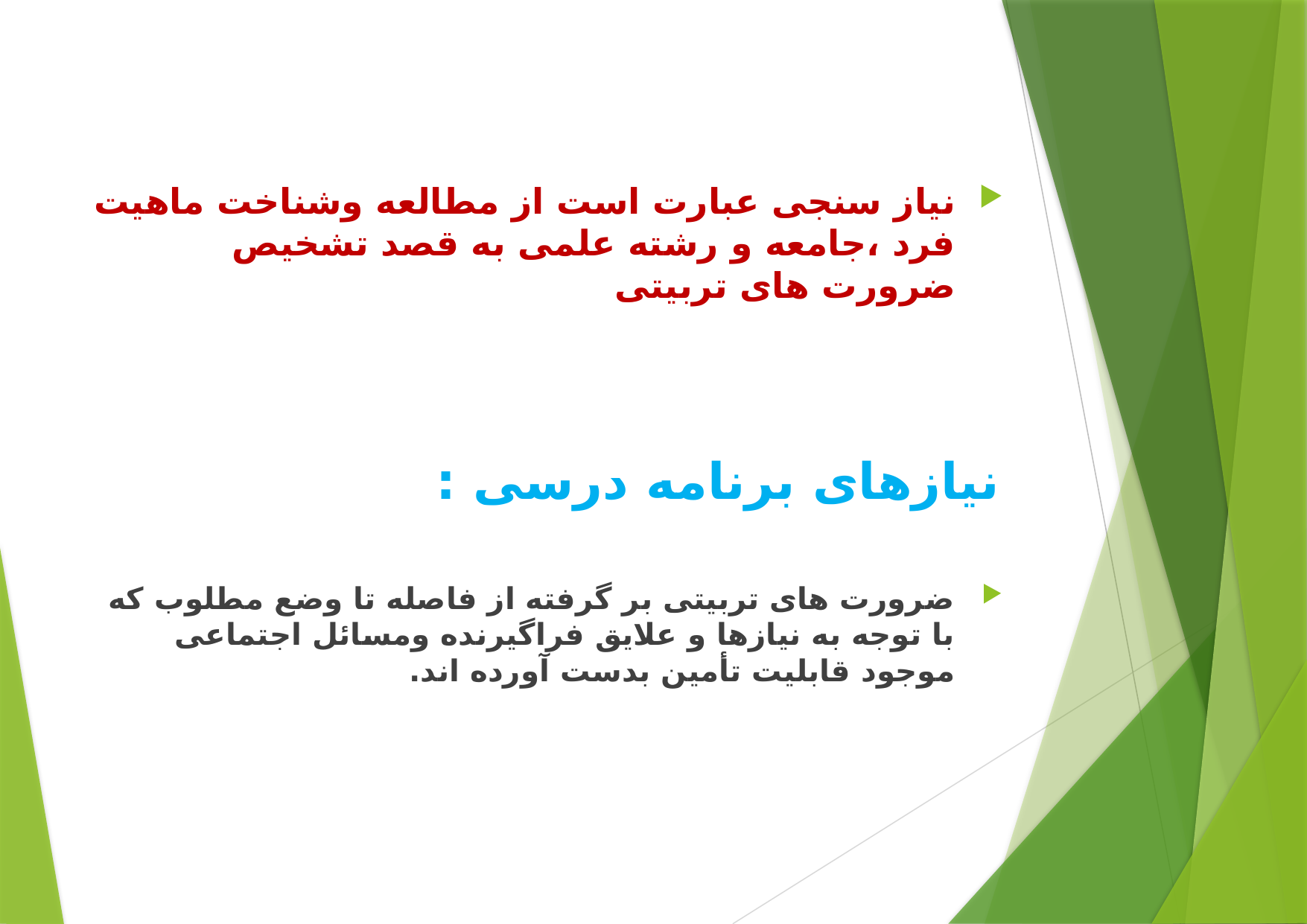

نیاز سنجی عبارت است از مطالعه وشناخت ماهیت فرد ،جامعه و رشته علمی به قصد تشخیص ضرورت های تربیتی

نیازهای برنامه درسی :

ضرورت های تربیتی بر گرفته از فاصله تا وضع مطلوب که با توجه به نیازها و علایق فراگیرنده ومسائل اجتماعی موجود قابلیت تأمین بدست آورده اند.